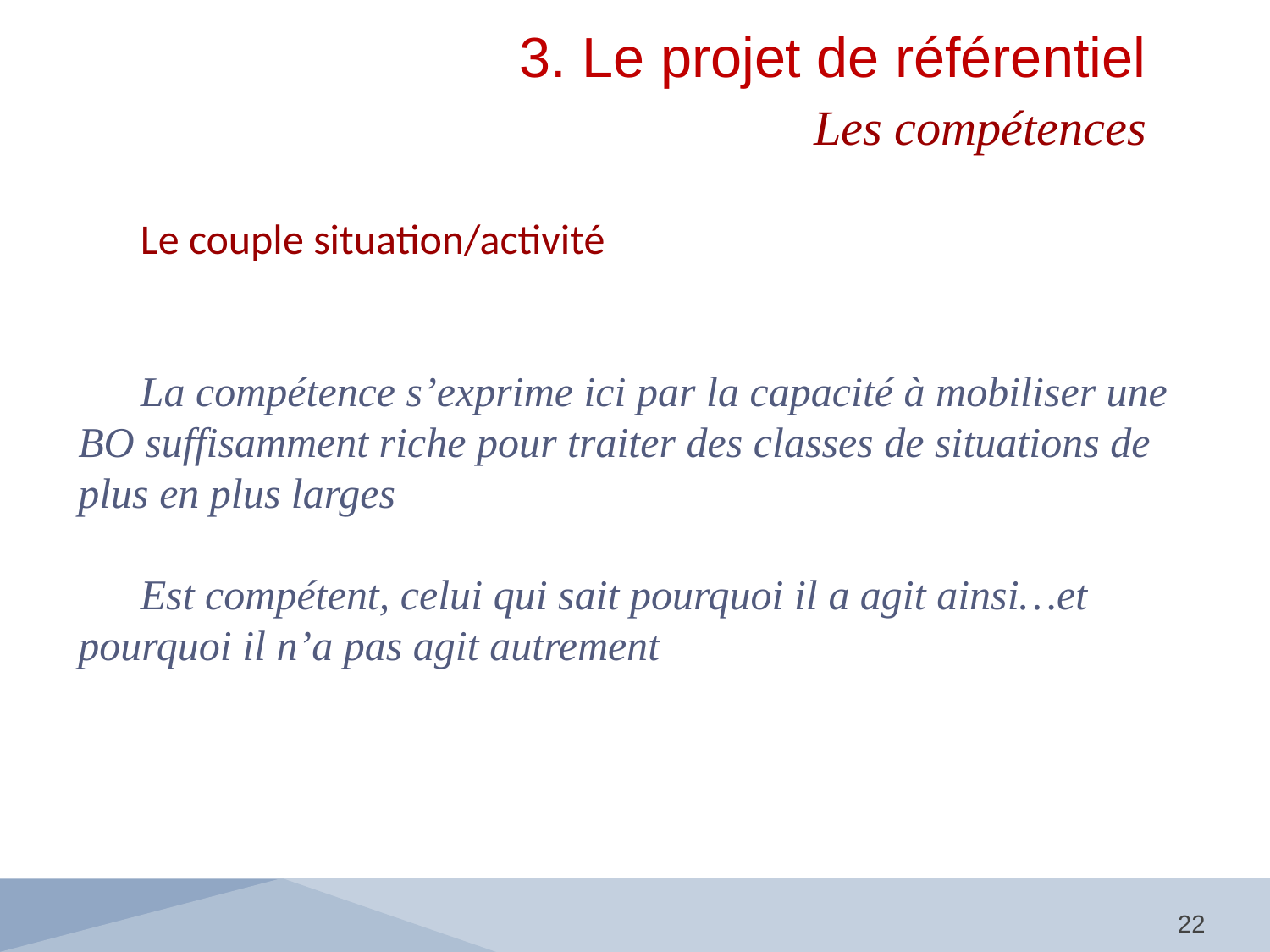

3. Le projet de référentiel
 Les compétences
Le couple situation/activité

La compétence s’exprime ici par la capacité à mobiliser une BO suffisamment riche pour traiter des classes de situations de plus en plus larges

Est compétent, celui qui sait pourquoi il a agit ainsi…et pourquoi il n’a pas agit autrement

22